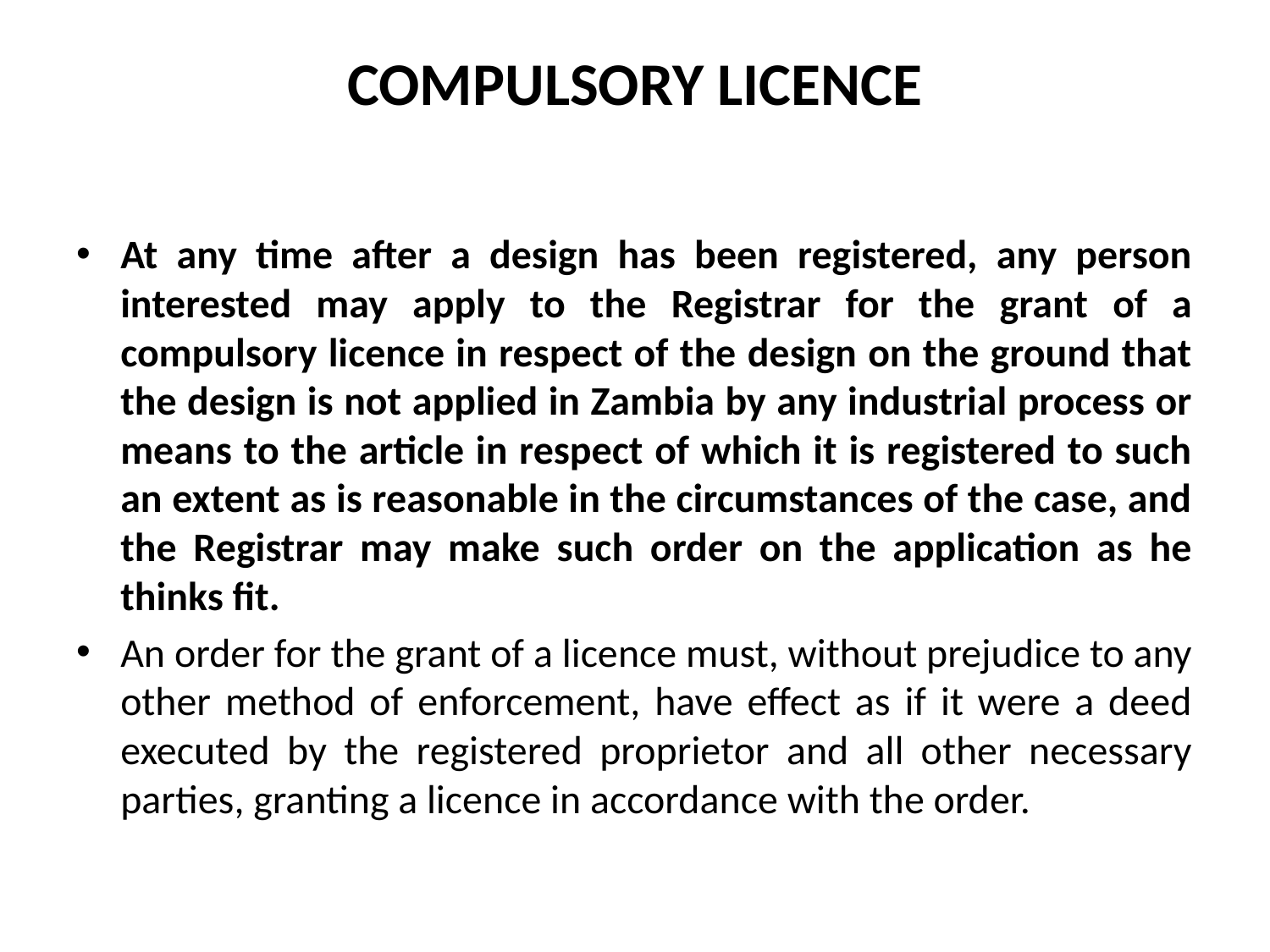

# COMPULSORY LICENCE
At any time after a design has been registered, any person interested may apply to the Registrar for the grant of a compulsory licence in respect of the design on the ground that the design is not applied in Zambia by any industrial process or means to the article in respect of which it is registered to such an extent as is reasonable in the circumstances of the case, and the Registrar may make such order on the application as he thinks fit.
An order for the grant of a licence must, without prejudice to any other method of enforcement, have effect as if it were a deed executed by the registered proprietor and all other necessary parties, granting a licence in accordance with the order.